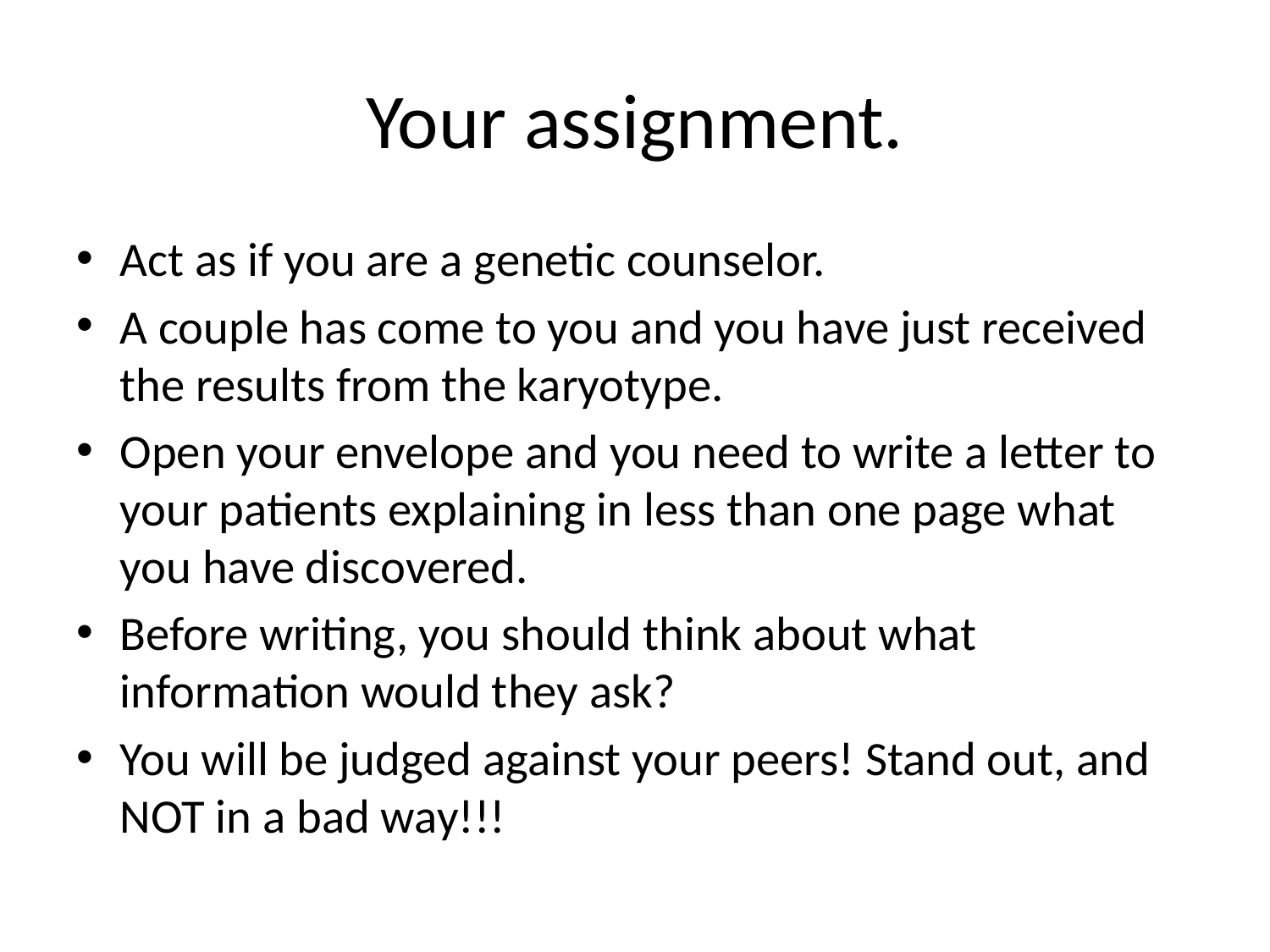

# Your assignment.
Act as if you are a genetic counselor.
A couple has come to you and you have just received the results from the karyotype.
Open your envelope and you need to write a letter to your patients explaining in less than one page what you have discovered.
Before writing, you should think about what information would they ask?
You will be judged against your peers! Stand out, and NOT in a bad way!!!